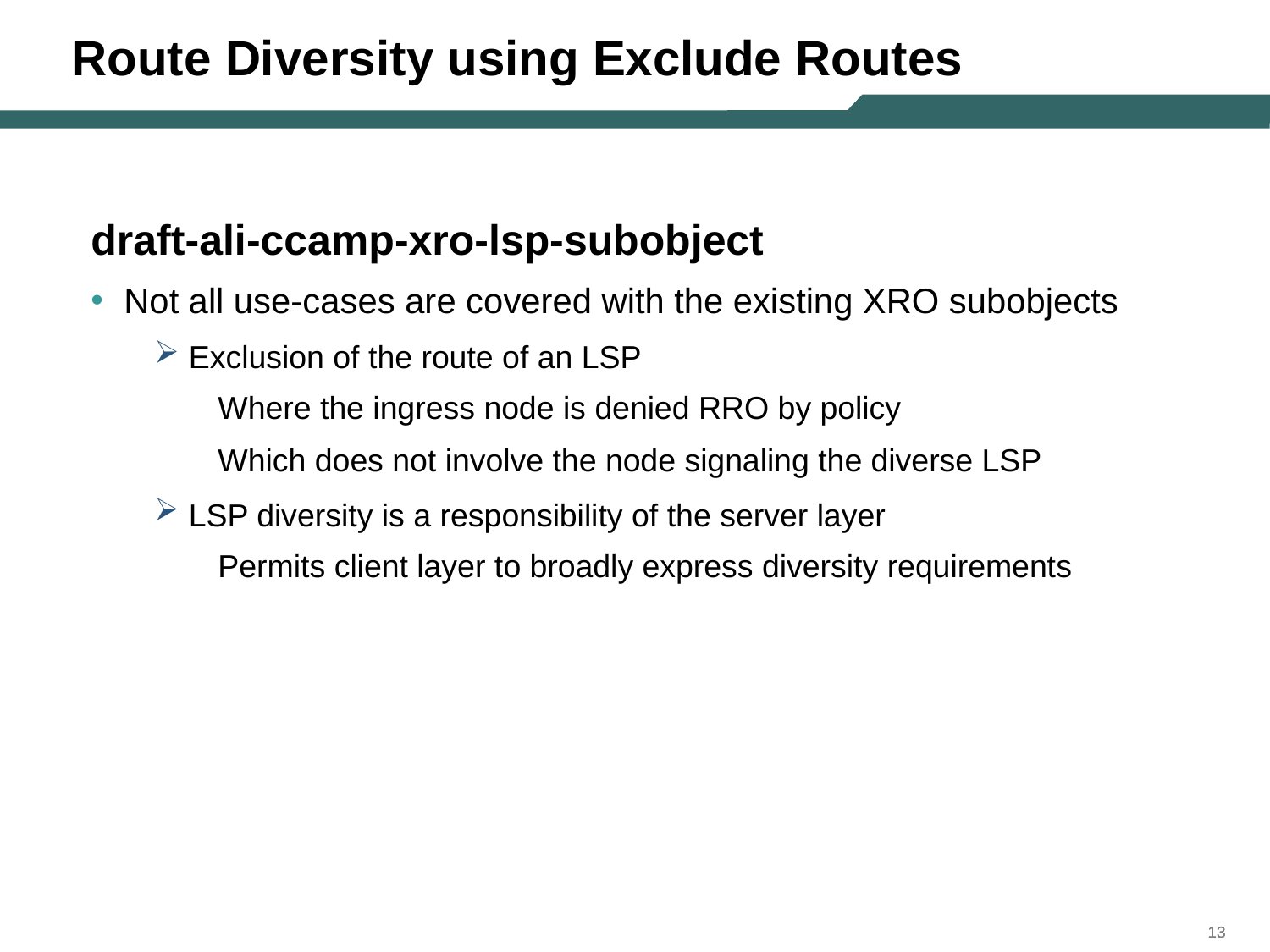

# Route Diversity using Exclude Routes
draft-ali-ccamp-xro-lsp-subobject
Not all use-cases are covered with the existing XRO subobjects
 Exclusion of the route of an LSP
Where the ingress node is denied RRO by policy
Which does not involve the node signaling the diverse LSP
 LSP diversity is a responsibility of the server layer
Permits client layer to broadly express diversity requirements